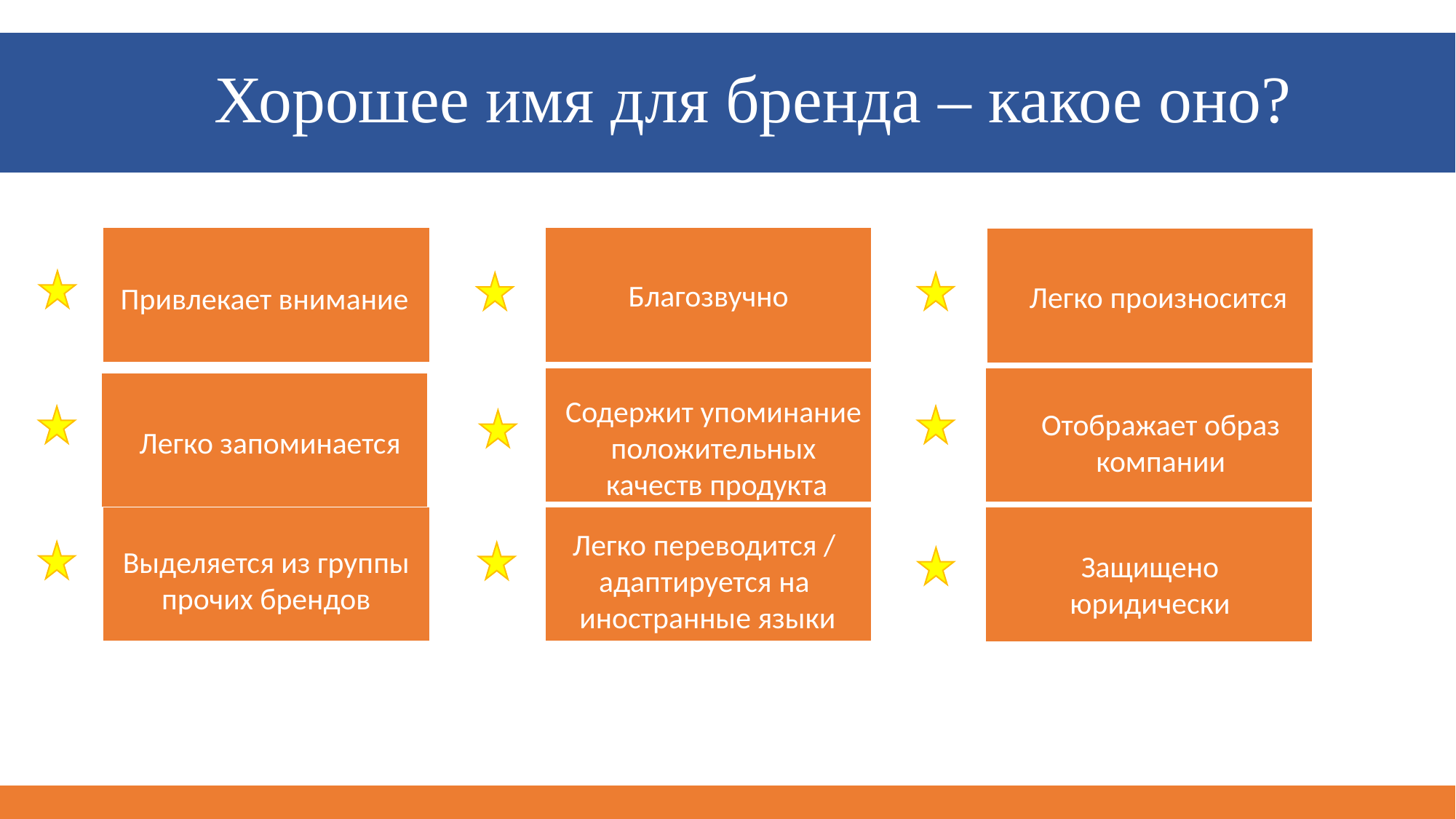

# Хорошее имя для бренда – какое оно?

Благозвучно

Легко произносится
Привлекает внимание

Содержит упоминание
положительных
качеств продукта
Отображает образ
компании

Легко запоминается

Защищено юридически
Легко переводится /
адаптируется на
иностранные языки
Выделяется из группы
прочих брендов